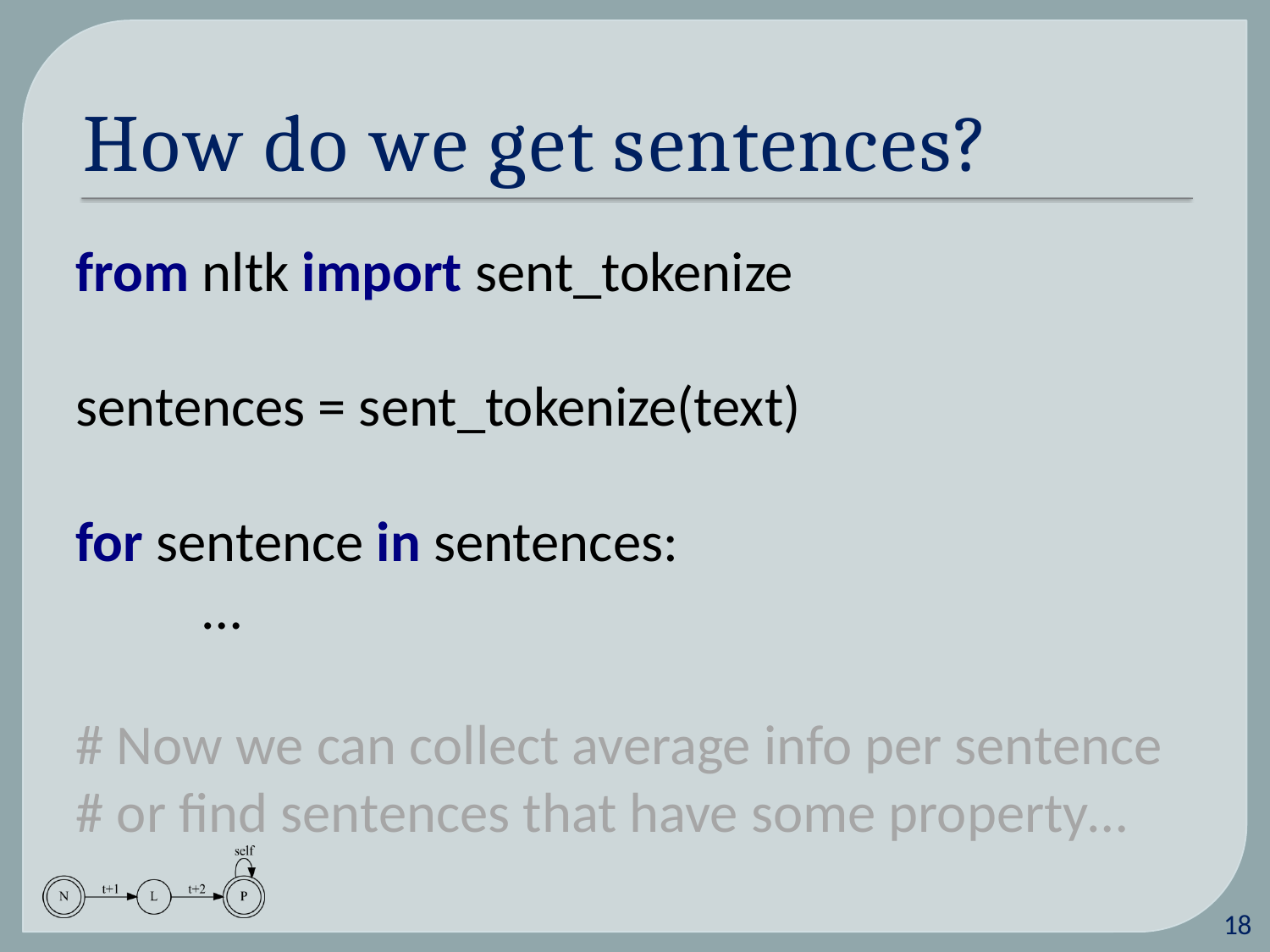

# How do we get sentences?
from nltk import sent_tokenize

sentences = sent_tokenize(text)
for sentence in sentences:
	…

# Now we can collect average info per sentence
# or find sentences that have some property…
18